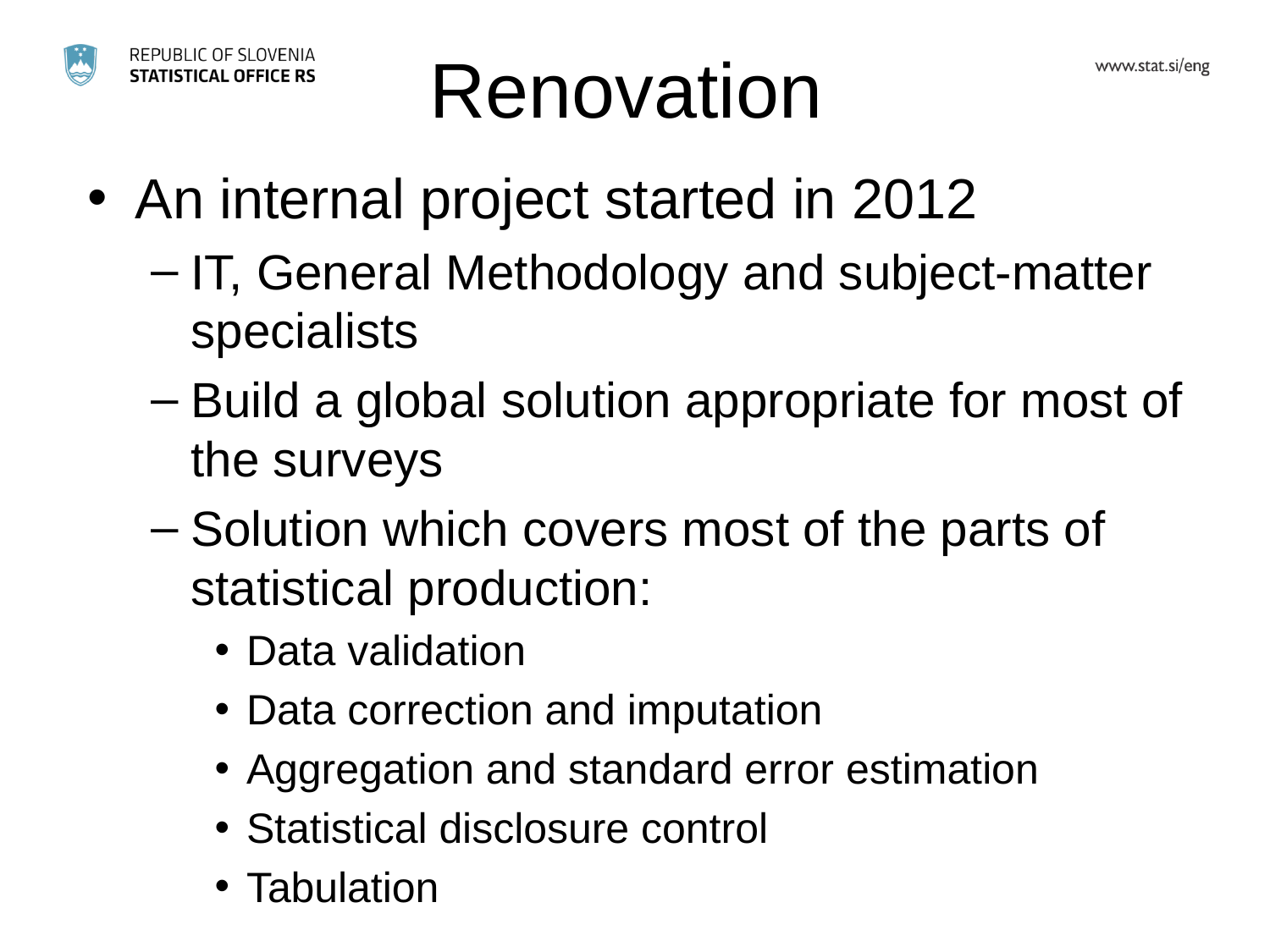

# Renovation
An internal project started in 2012
IT, General Methodology and subject-matter specialists
Build a global solution appropriate for most of the surveys
Solution which covers most of the parts of statistical production:
Data validation
Data correction and imputation
Aggregation and standard error estimation
Statistical disclosure control
Tabulation